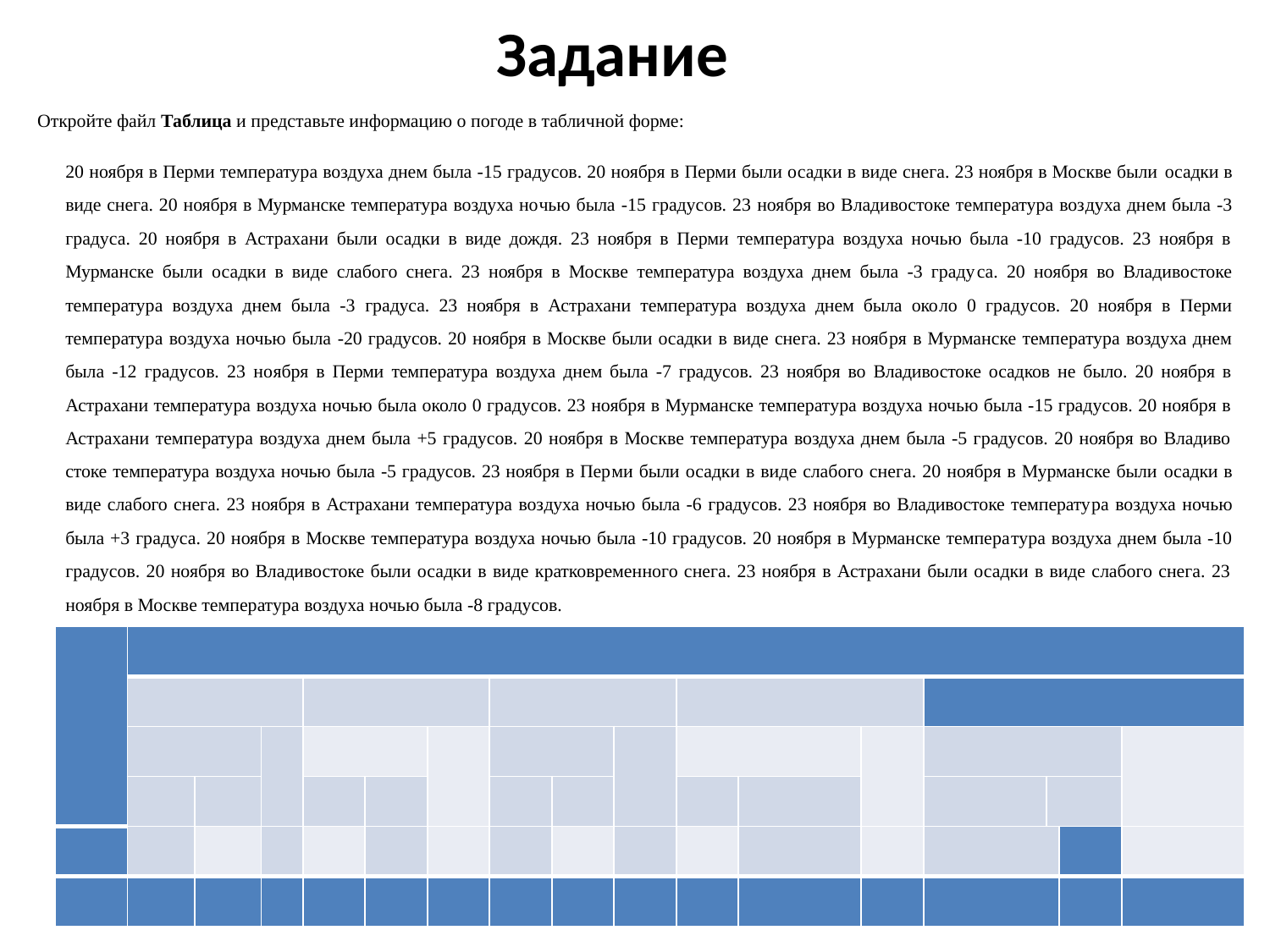

Задание
Откройте файл Таблица и представьте информацию о погоде в табличной форме:
20 ноября в Перми температура воздуха днем была -15 градусов. 20 ноября в Перми были осадки в виде снега. 23 ноября в Москве были осадки в виде снега. 20 ноября в Мурманске температура воздуха но­чью была -15 градусов. 23 ноября во Владивостоке температура воз­духа днем была -3 градуса. 20 ноября в Астрахани были осадки в виде дождя. 23 ноября в Перми температура воздуха ночью была -10 градусов. 23 ноября в Мурманске были осадки в виде слабого снега. 23 ноября в Москве температура воздуха днем была -3 граду­са. 20 ноября во Владивостоке температура воздуха днем была -3 градуса. 23 ноября в Астрахани температура воздуха днем была око­ло 0 градусов. 20 ноября в Перми температура воздуха ночью была -20 градусов. 20 ноября в Москве были осадки в виде снега. 23 нояб­ря в Мурманске температура воздуха днем была -12 градусов. 23 но­ября в Перми температура воздуха днем была -7 градусов. 23 ноября во Владивостоке осадков не было. 20 ноября в Астрахани температу­ра воздуха ночью была около 0 градусов. 23 ноября в Мурманске температура воздуха ночью была -15 градусов. 20 ноября в Астраха­ни температура воздуха днем была +5 градусов. 20 ноября в Москве температура воздуха днем была -5 градусов. 20 ноября во Владиво­стоке температура воздуха ночью была -5 градусов. 23 ноября в Пер­ми были осадки в виде слабого снега. 20 ноября в Мурманске были осадки в виде слабого снега. 23 ноября в Астрахани температура воз­духа ночью была -6 градусов. 23 ноября во Владивостоке температу­ра воздуха ночью была +3 градуса. 20 ноября в Москве температура воздуха ночью была -10 градусов. 20 ноября в Мурманске темпера­тура воздуха днем была -10 градусов. 20 ноября во Владивостоке были осадки в виде кратковременного снега. 23 ноября в Астрахани были осадки в виде слабого снега. 23 ноября в Москве температура воздуха ночью была -8 градусов.
|  |  |  |  |  |  |  |  |  |  |  |  |  |  |  |  |  |
| --- | --- | --- | --- | --- | --- | --- | --- | --- | --- | --- | --- | --- | --- | --- | --- | --- |
|  |  |  |  |  |  |  |  |  |  |  |  |  |  |  |  |  |
|  |  |  |  |  |  |  |  |  |  |  |  |  |  |  |  |  |
|  |  |  |  |  |  |  |  |  |  |  |  |  |  |  |  |  |
|  |  |  |  |  |  |  |  |  |  |  |  |  |  |  |  |  |
|  |  |  |  |  |  |  |  |  |  |  |  |  |  |  |  |  |